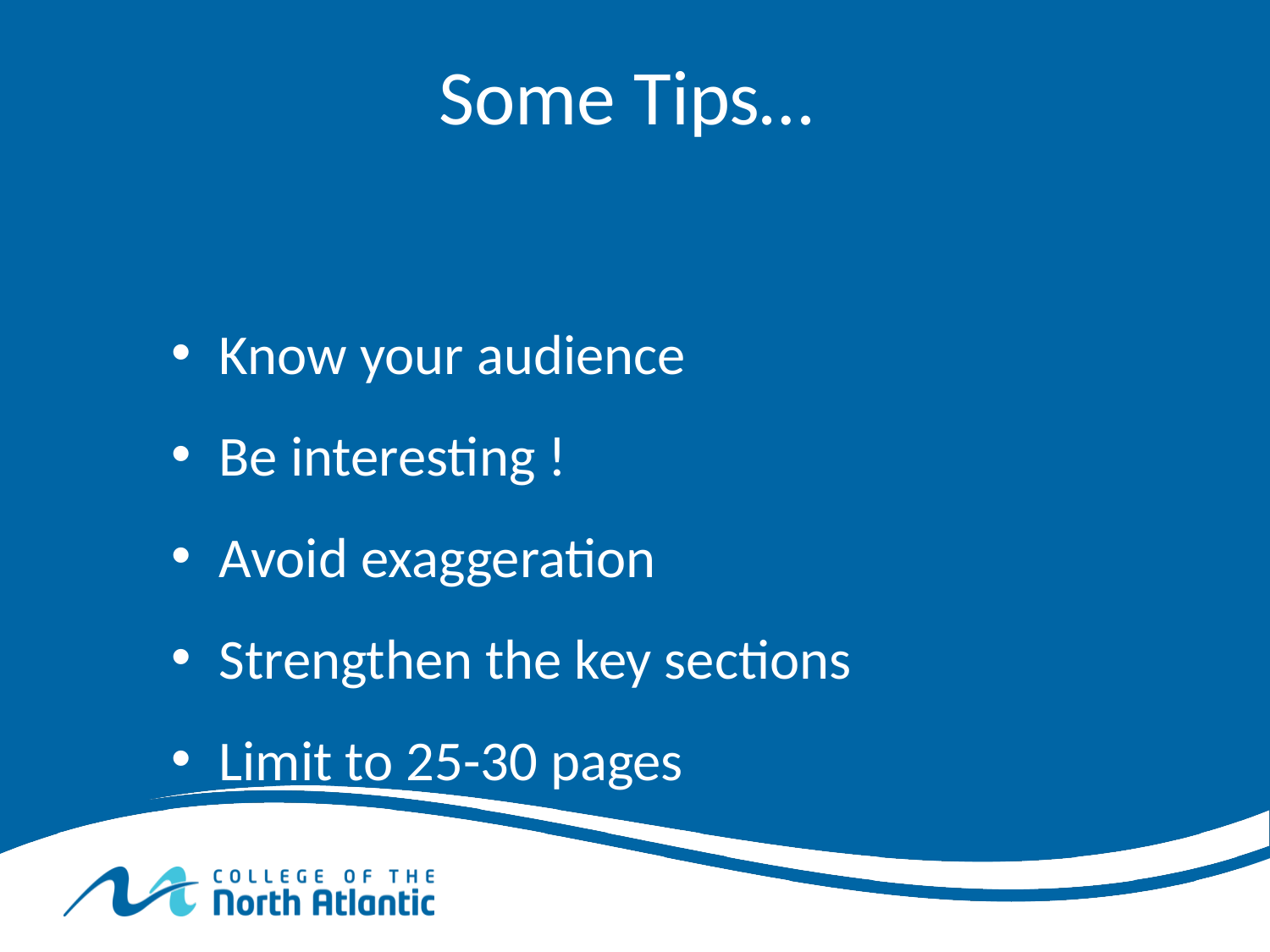

# Some Tips…

Know your audience
Be interesting !
Avoid exaggeration
Strengthen the key sections
Limit to 25-30 pages